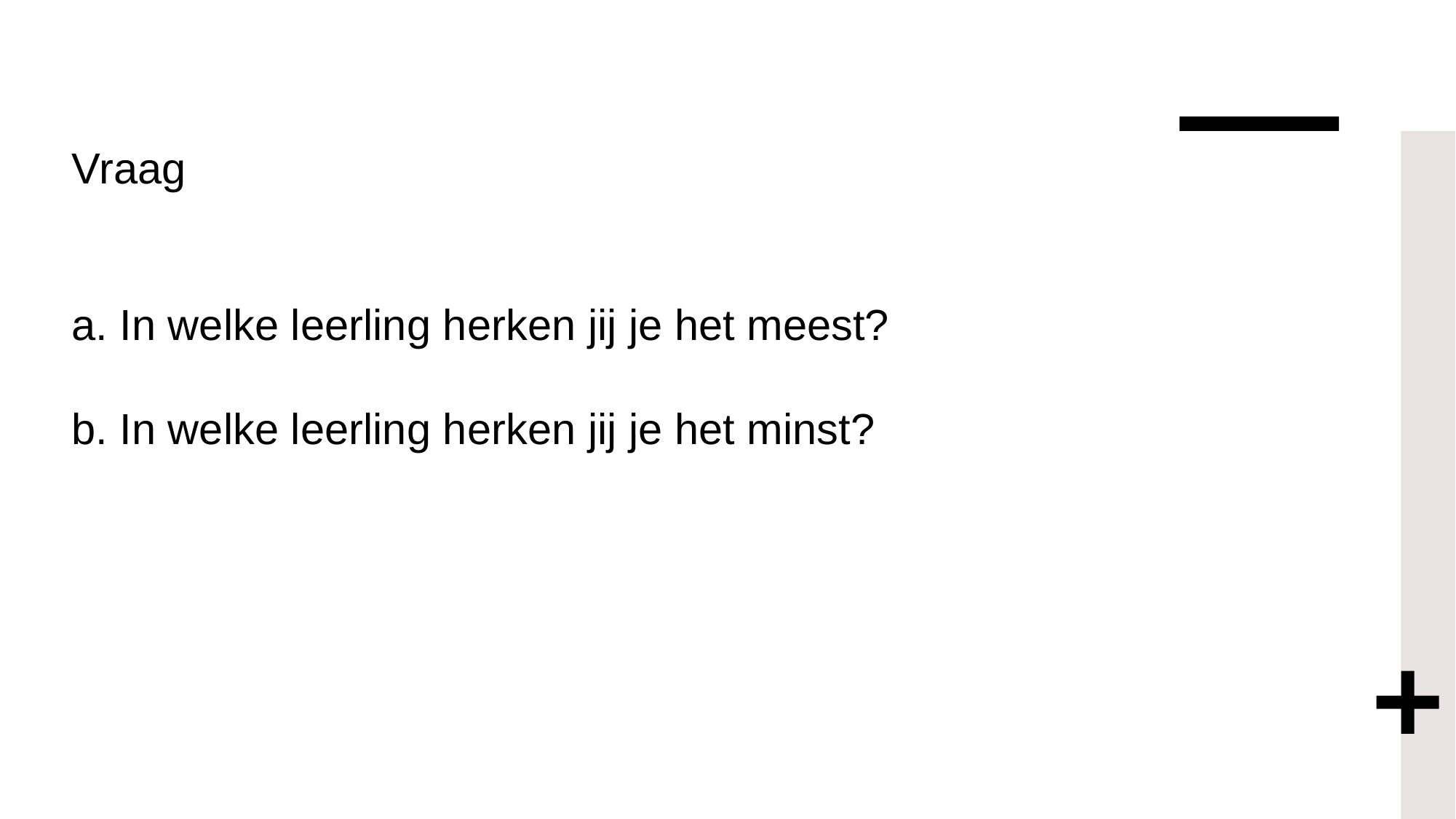

# Vraag a. In welke leerling herken jij je het meest? b. In welke leerling herken jij je het minst?